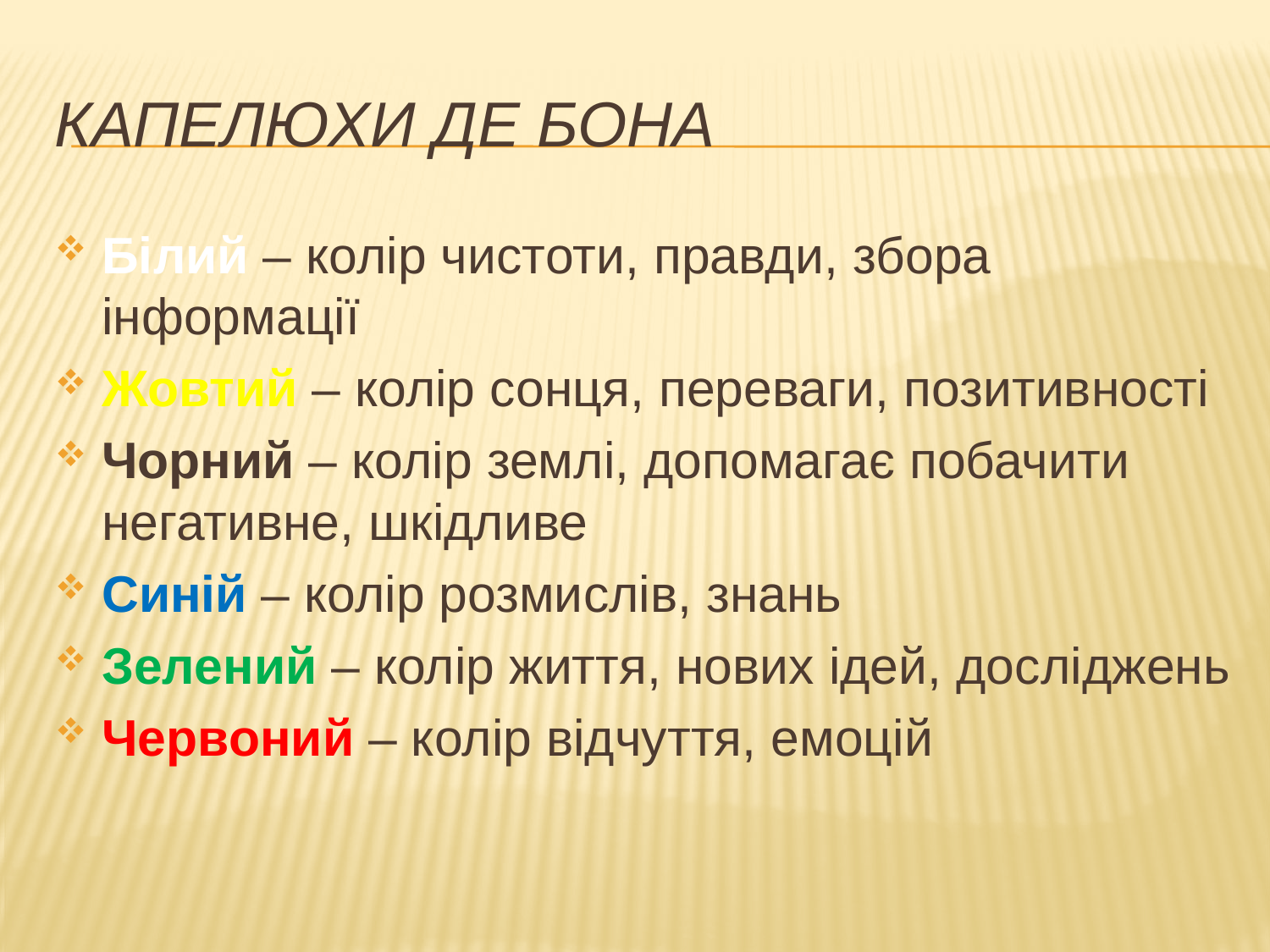

# Капелюхи Де Бона
Білий – колір чистоти, правди, збора інформації
Жовтий – колір сонця, переваги, позитивності
Чорний – колір землі, допомагає побачити негативне, шкідливе
Синій – колір розмислів, знань
Зелений – колір життя, нових ідей, досліджень
Червоний – колір відчуття, емоцій